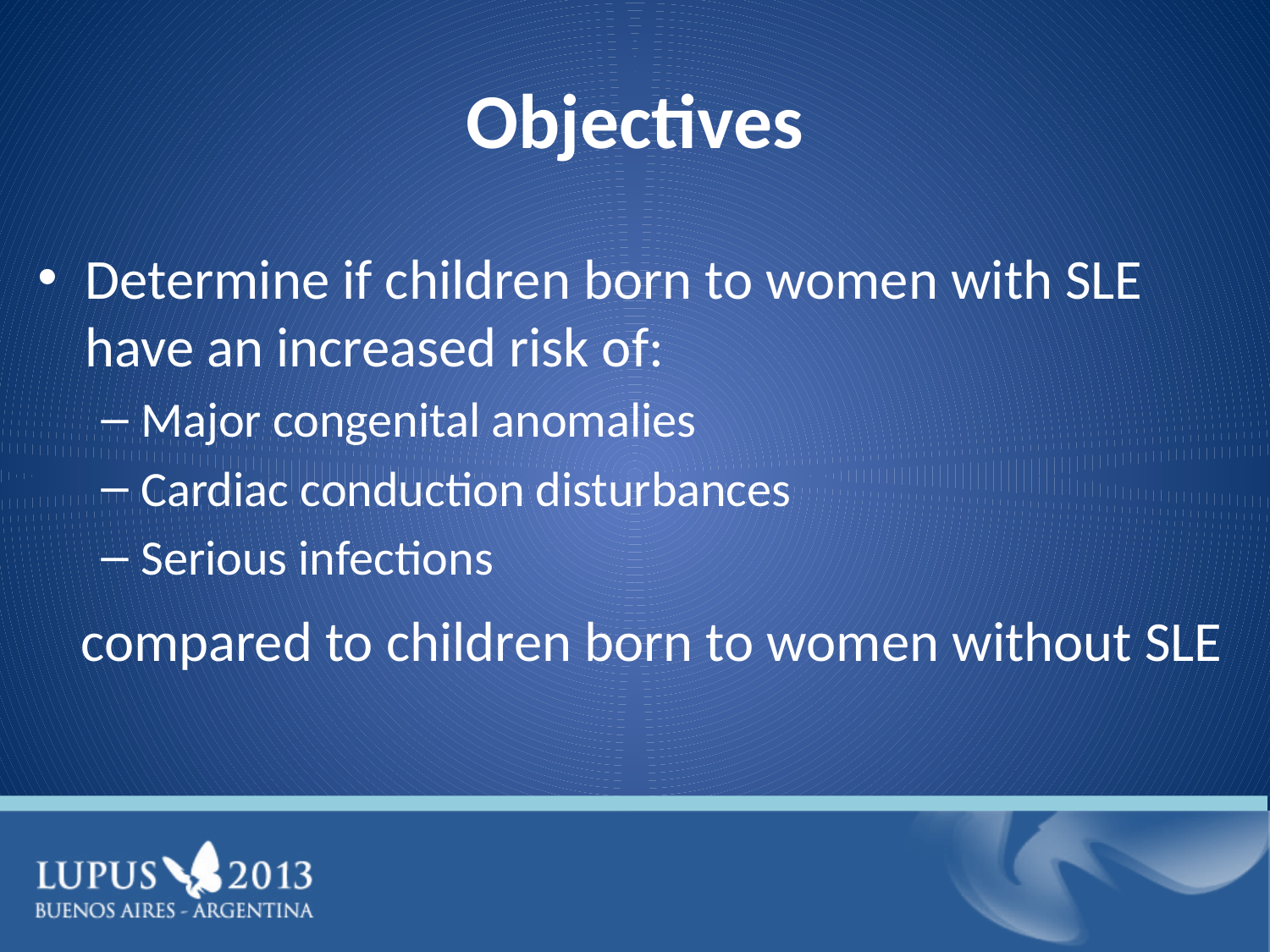

# Objectives
Determine if children born to women with SLE     have an increased risk of:
Major congenital anomalies
Cardiac conduction disturbances
Serious infections
   compared to children born to women without SLE